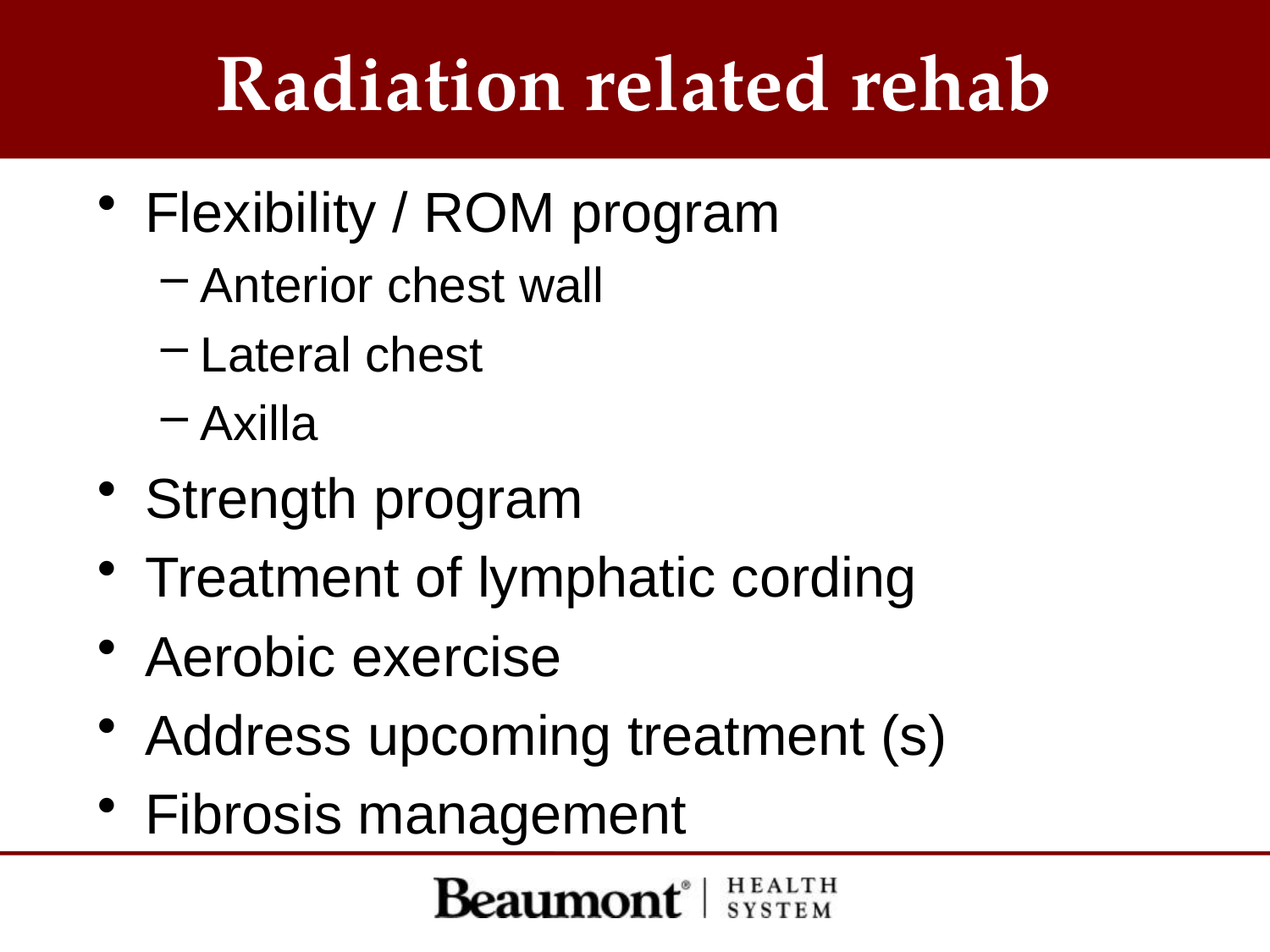

# Radiation related rehab
Flexibility / ROM program
Anterior chest wall
Lateral chest
Axilla
Strength program
Treatment of lymphatic cording
Aerobic exercise
Address upcoming treatment (s)
Fibrosis management